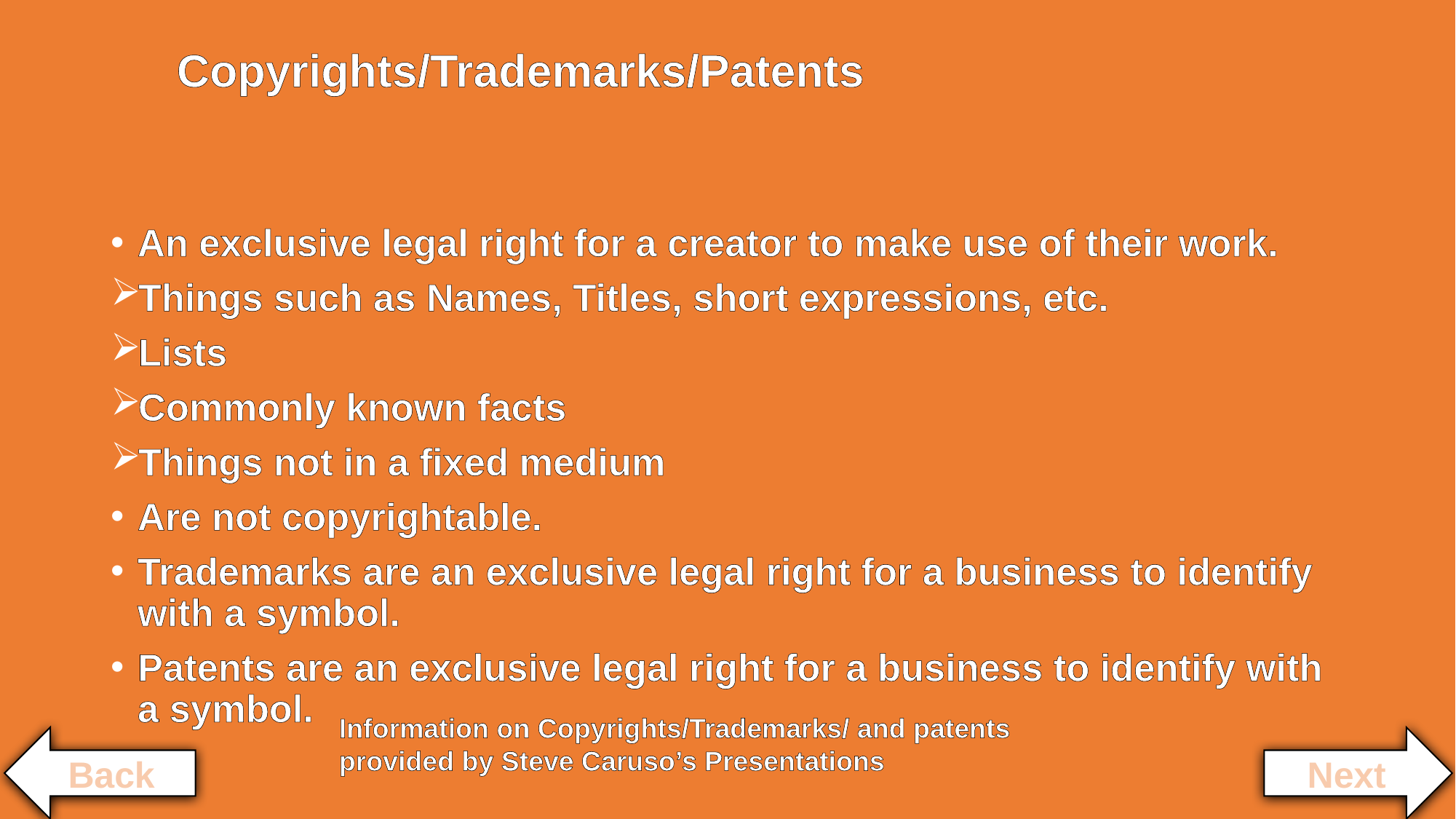

# Copyrights/Trademarks/Patents
An exclusive legal right for a creator to make use of their work.
Things such as Names, Titles, short expressions, etc.
Lists
Commonly known facts
Things not in a fixed medium
Are not copyrightable.
Trademarks are an exclusive legal right for a business to identify with a symbol.
Patents are an exclusive legal right for a business to identify with a symbol.

Information on Copyrights/Trademarks/ and patents provided by Steve Caruso’s Presentations
Back
Next